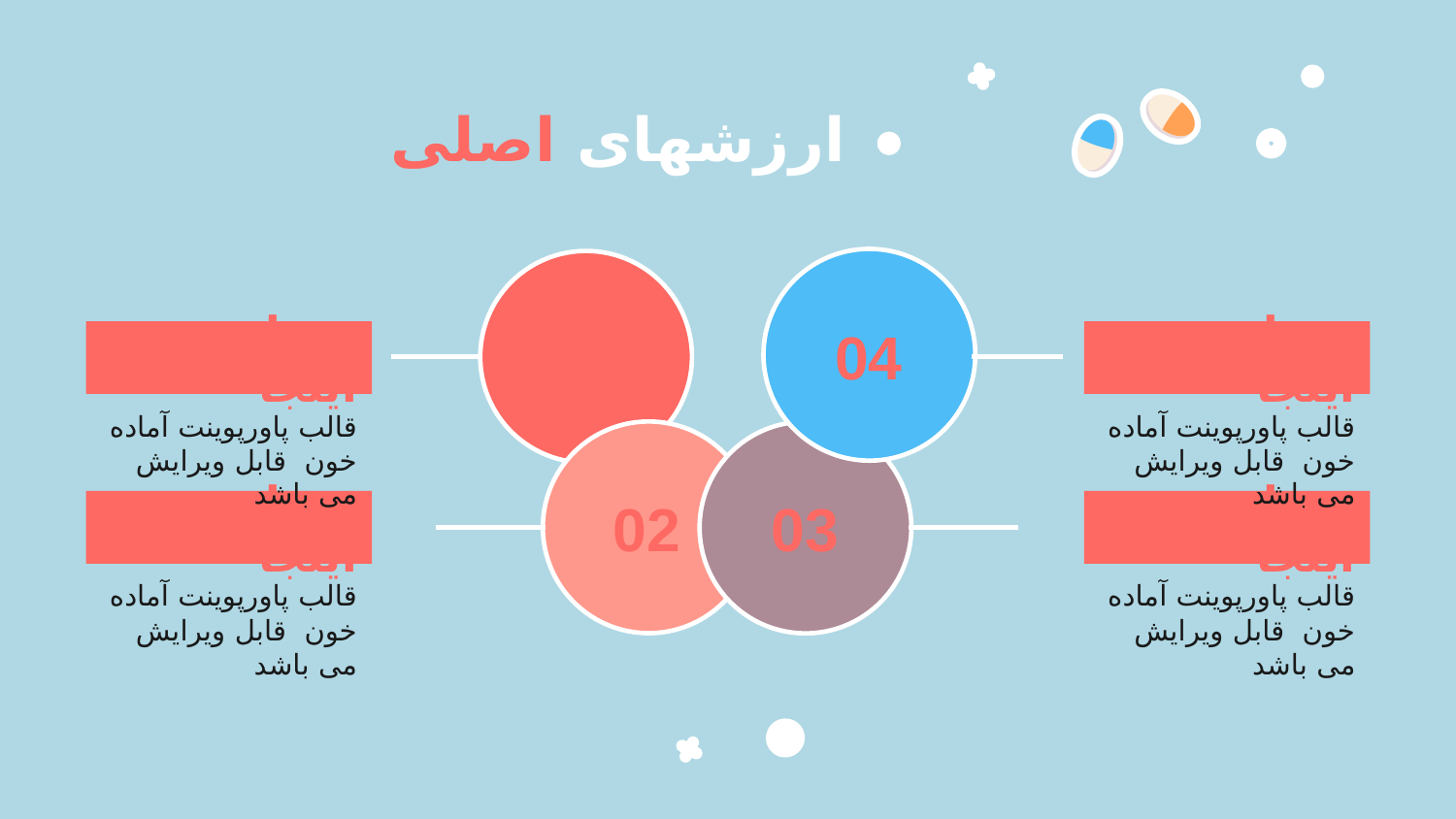

# ارزشهای اصلی

01
04
عنوان در اینجا
عنوان در اینجا

قالب پاورپوینت آماده خون  قابل ویرایش می باشد
قالب پاورپوینت آماده خون  قابل ویرایش می باشد
02
03
عنوان در اینجا
عنوان در اینجا
قالب پاورپوینت آماده خون  قابل ویرایش می باشد
قالب پاورپوینت آماده خون  قابل ویرایش می باشد